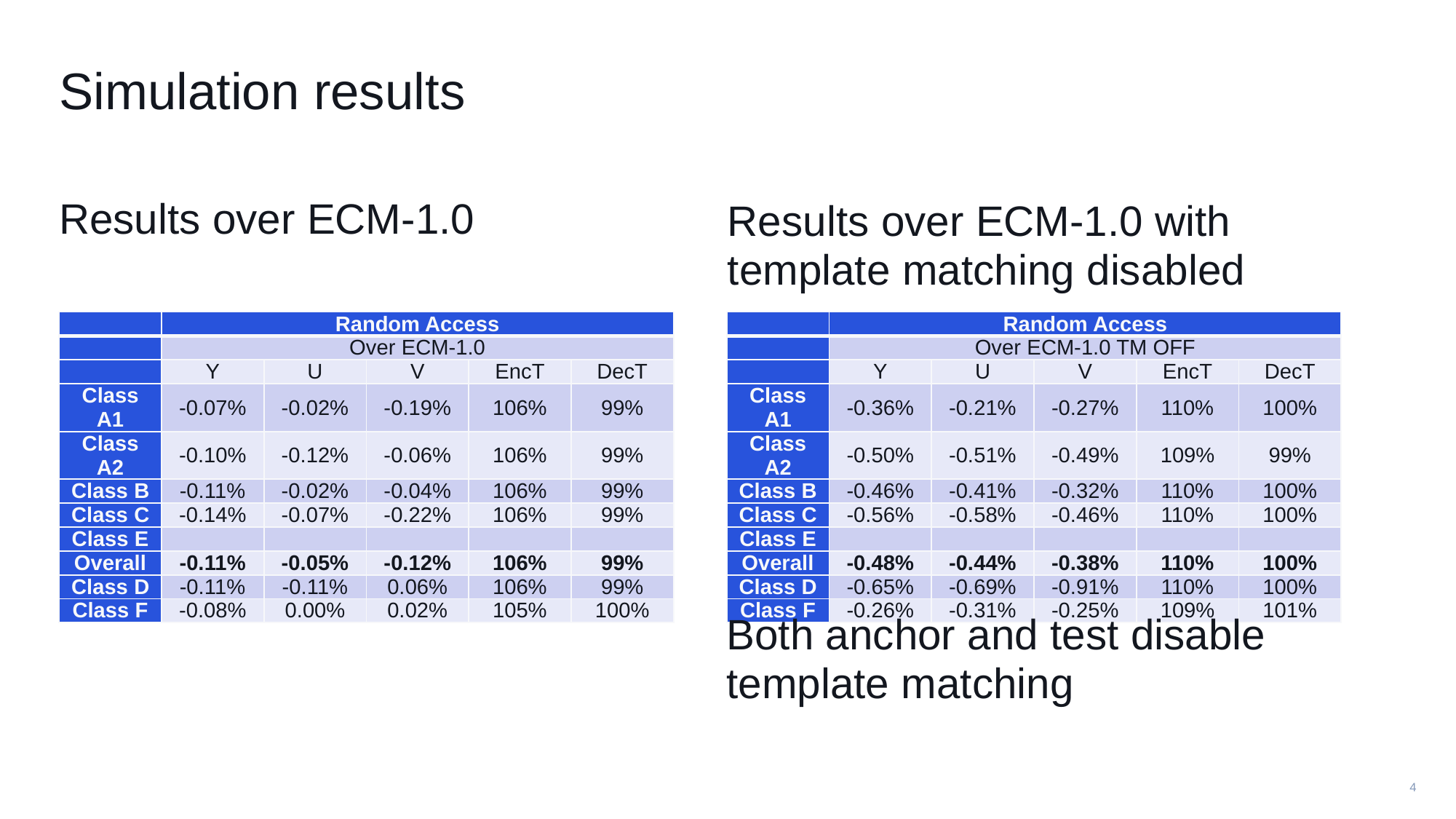

# Simulation results
Results over ECM-1.0
Results over ECM-1.0 with template matching disabled
|  | Random Access |  |  |  |  |
| --- | --- | --- | --- | --- | --- |
|  | Over ECM-1.0 |  |  |  |  |
|  | Y | U | V | EncT | DecT |
| Class A1 | -0.07% | -0.02% | -0.19% | 106% | 99% |
| Class A2 | -0.10% | -0.12% | -0.06% | 106% | 99% |
| Class B | -0.11% | -0.02% | -0.04% | 106% | 99% |
| Class C | -0.14% | -0.07% | -0.22% | 106% | 99% |
| Class E |  |  |  |  |  |
| Overall | -0.11% | -0.05% | -0.12% | 106% | 99% |
| Class D | -0.11% | -0.11% | 0.06% | 106% | 99% |
| Class F | -0.08% | 0.00% | 0.02% | 105% | 100% |
|  | Random Access |  |  |  |  |
| --- | --- | --- | --- | --- | --- |
|  | Over ECM-1.0 TM OFF |  |  |  |  |
|  | Y | U | V | EncT | DecT |
| Class A1 | -0.36% | -0.21% | -0.27% | 110% | 100% |
| Class A2 | -0.50% | -0.51% | -0.49% | 109% | 99% |
| Class B | -0.46% | -0.41% | -0.32% | 110% | 100% |
| Class C | -0.56% | -0.58% | -0.46% | 110% | 100% |
| Class E |  |  |  |  |  |
| Overall | -0.48% | -0.44% | -0.38% | 110% | 100% |
| Class D | -0.65% | -0.69% | -0.91% | 110% | 100% |
| Class F | -0.26% | -0.31% | -0.25% | 109% | 101% |
Both anchor and test disable template matching